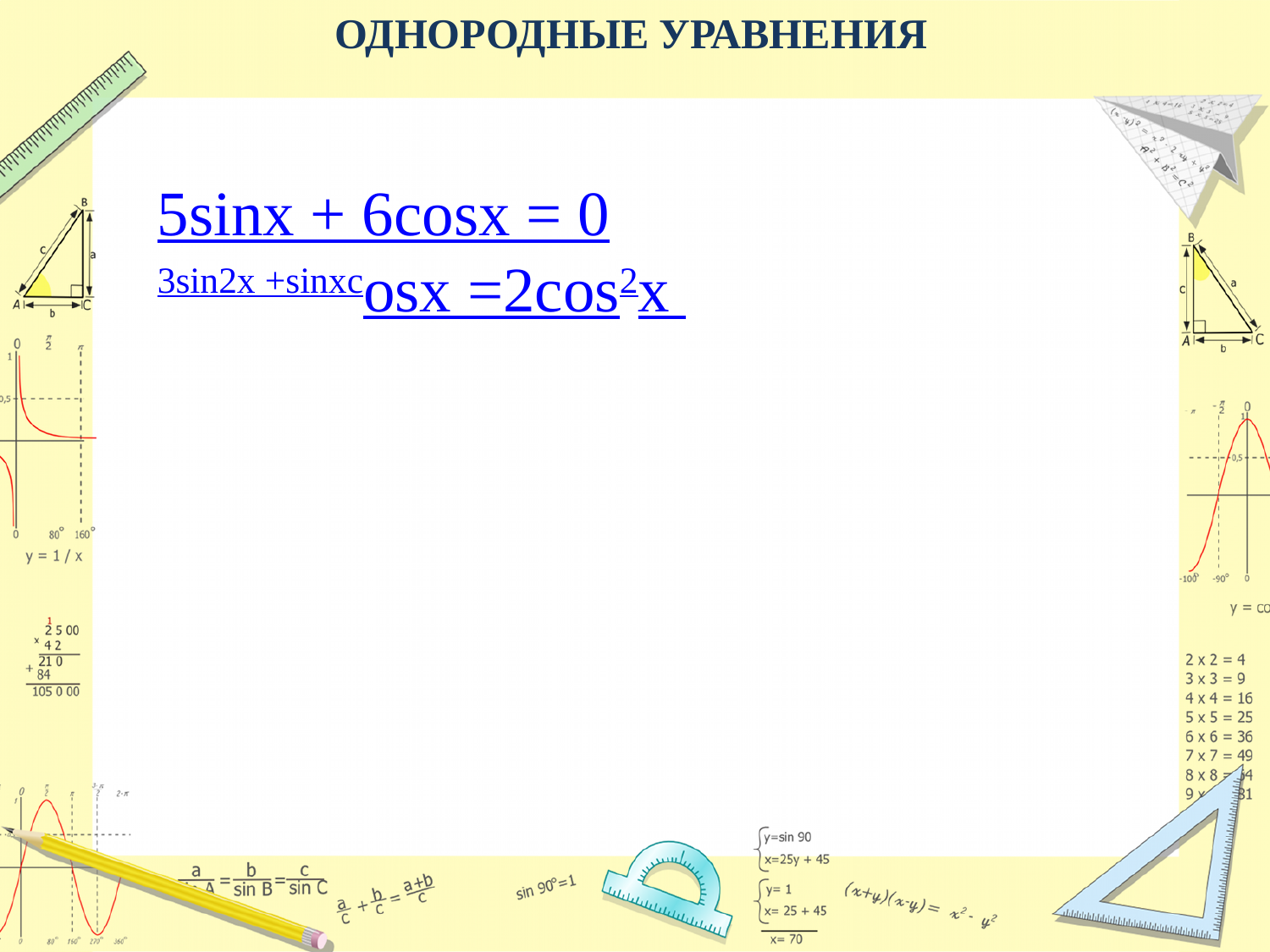

ОДНОРОДНЫЕ УРАВНЕНИЯ
5sinx + 6cosx = 0
3sin2x +sinxсosx =2cos2x